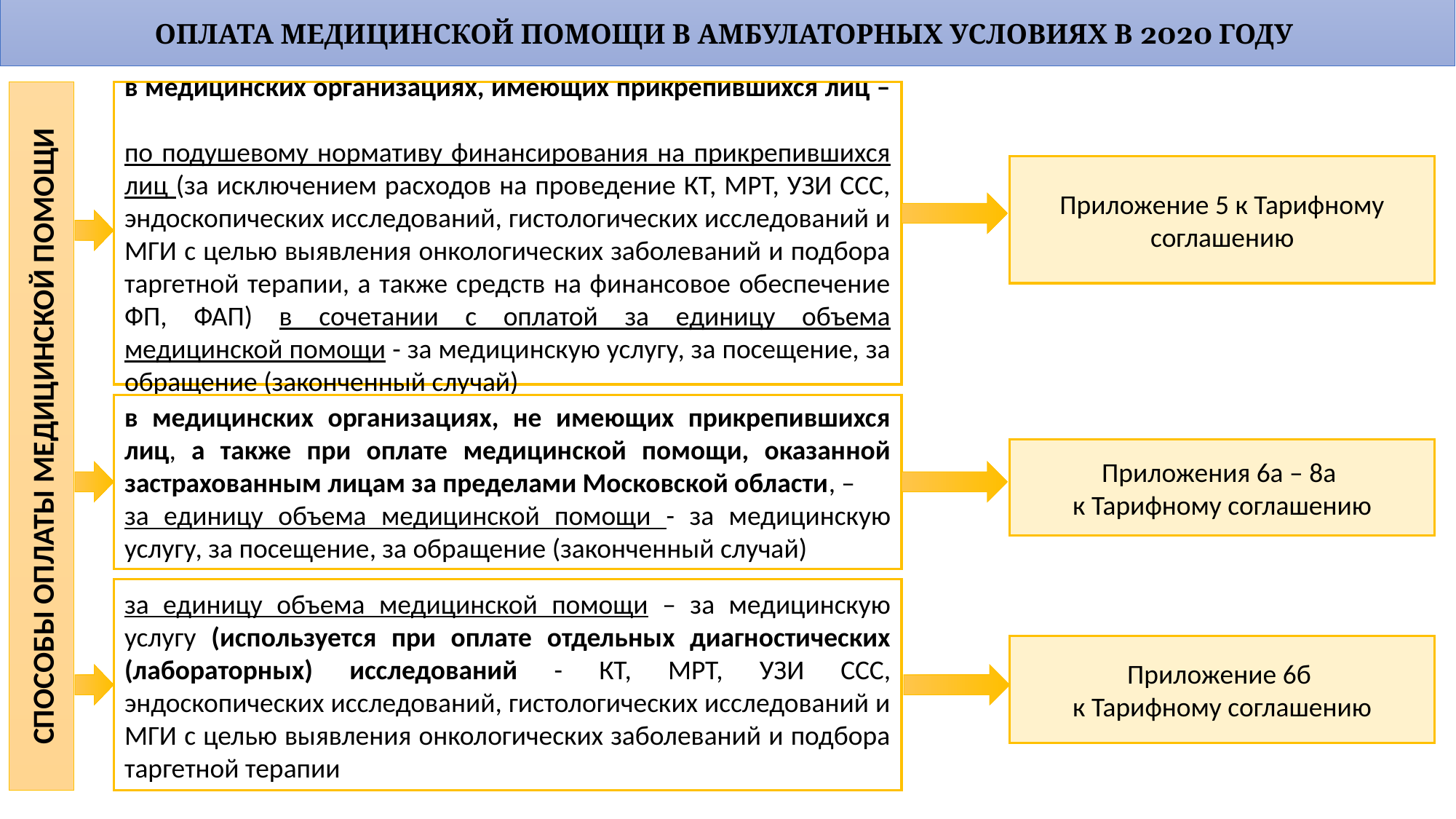

ОПЛАТА МЕДИЦИНСКОЙ ПОМОЩИ В АМБУЛАТОРНЫХ УСЛОВИЯХ В 2020 ГОДУ
СПОСОБЫ ОПЛАТЫ МЕДИЦИНСКОЙ ПОМОЩИ
в медицинских организациях, имеющих прикрепившихся лиц –
по подушевому нормативу финансирования на прикрепившихся лиц (за исключением расходов на проведение КТ, МРТ, УЗИ ССС, эндоскопических исследований, гистологических исследований и МГИ с целью выявления онкологических заболеваний и подбора таргетной терапии, а также средств на финансовое обеспечение ФП, ФАП) в сочетании с оплатой за единицу объема медицинской помощи - за медицинскую услугу, за посещение, за обращение (законченный случай)
Приложение 5 к Тарифному соглашению

в медицинских организациях, не имеющих прикрепившихся лиц, а также при оплате медицинской помощи, оказанной застрахованным лицам за пределами Московской области, –
за единицу объема медицинской помощи - за медицинскую услугу, за посещение, за обращение (законченный случай)

Приложения 6а – 8а
к Тарифному соглашению

за единицу объема медицинской помощи – за медицинскую услугу (используется при оплате отдельных диагностических (лабораторных) исследований - КТ, МРТ, УЗИ ССС, эндоскопических исследований, гистологических исследований и МГИ с целью выявления онкологических заболеваний и подбора таргетной терапии

Приложение 6б
к Тарифному соглашению